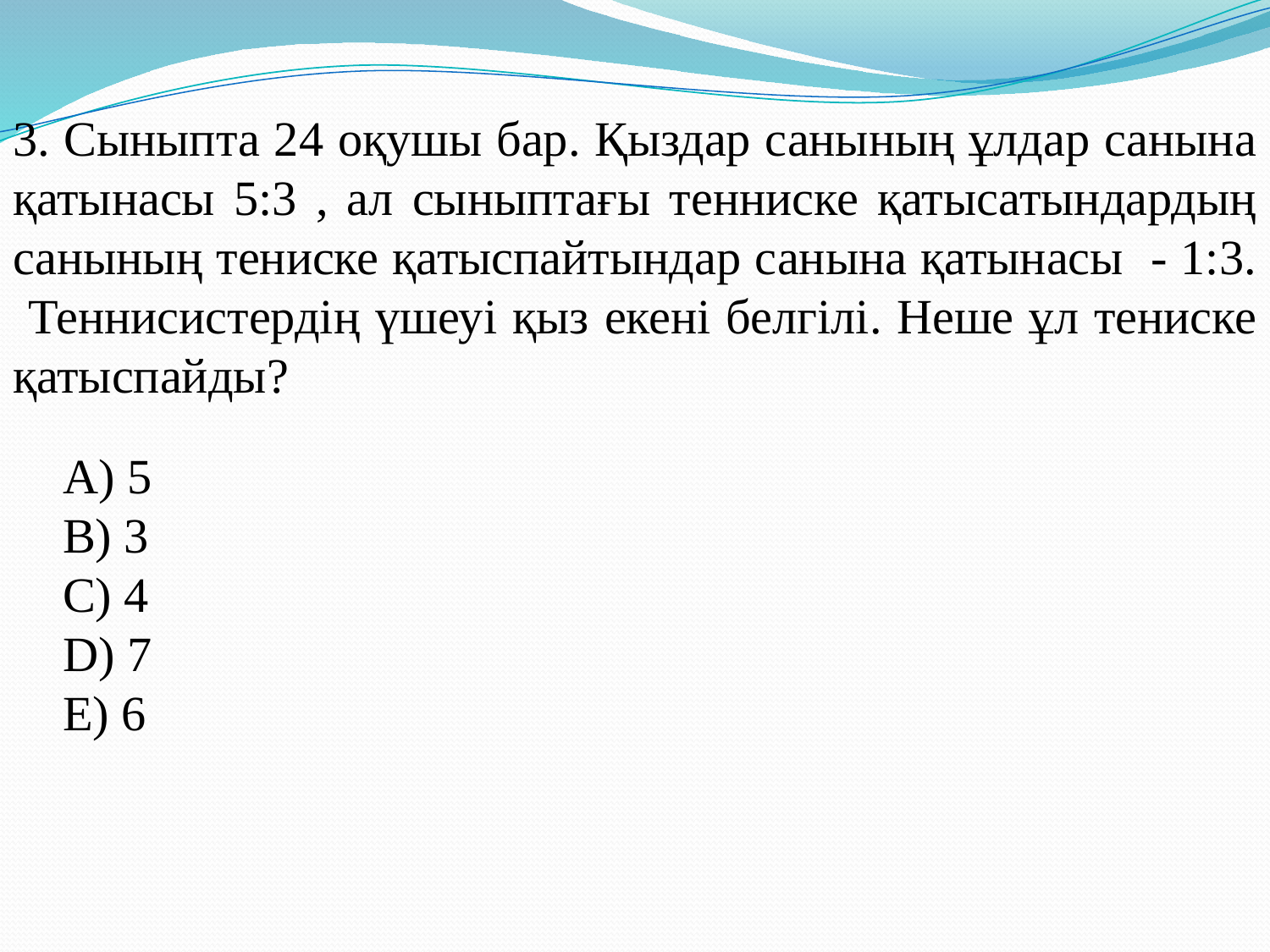

3. Сыныпта 24 оқушы бар. Қыздар санының ұлдар санына қатынасы 5:3 , ал сыныптағы тенниске қатысатындардың санының тениске қатыспайтындар санына қатынасы  - 1:3.  Теннисистердің үшеуі қыз екені белгілі. Неше ұл тениске қатыспайды?
A) 5
B) 3
C) 4
D) 7
E) 6